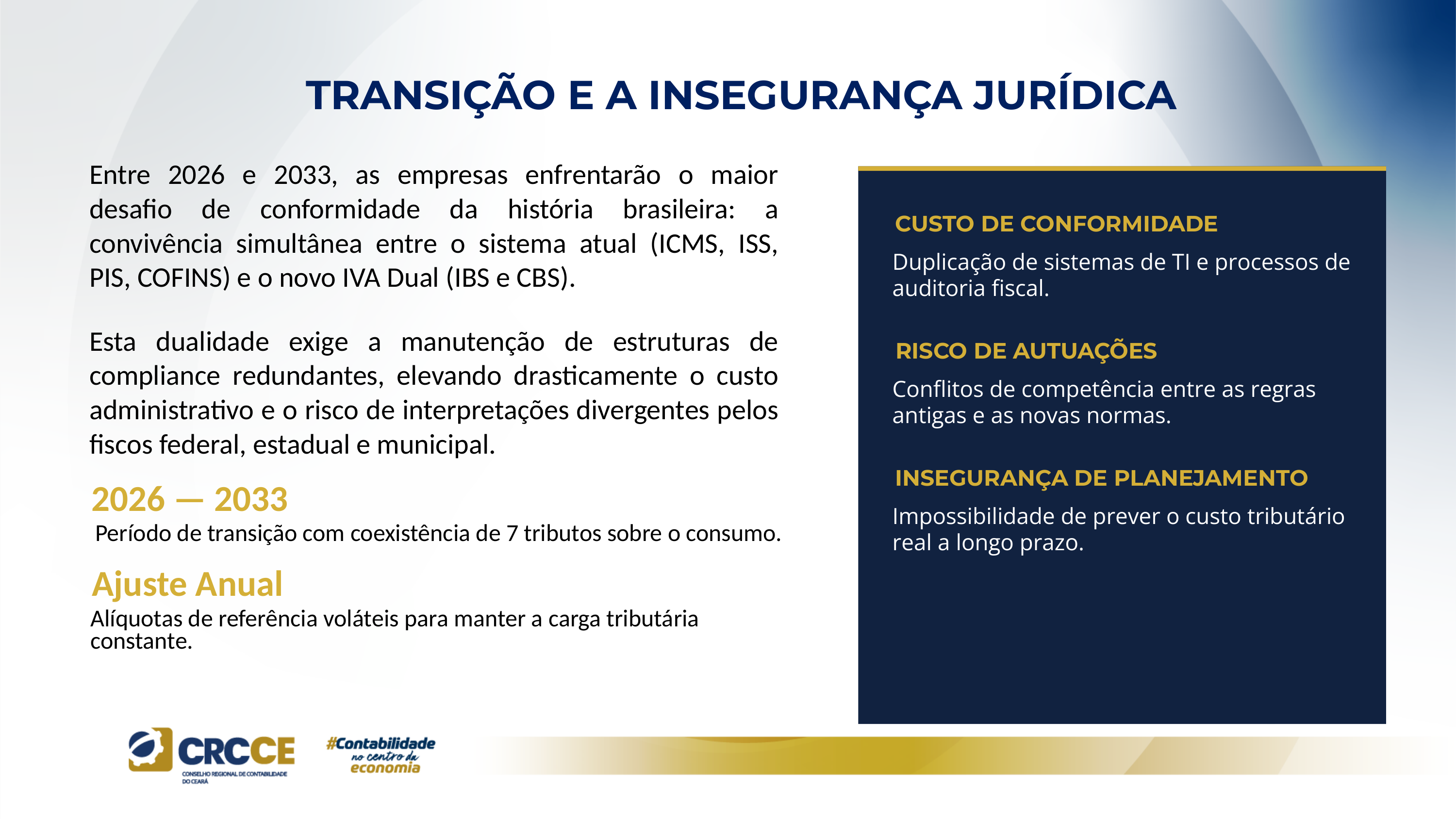

TRANSIÇÃO E A INSEGURANÇA JURÍDICA
Entre 2026 e 2033, as empresas enfrentarão o maior desafio de conformidade da história brasileira: a convivência simultânea entre o sistema atual (ICMS, ISS, PIS, COFINS) e o novo IVA Dual (IBS e CBS).

CUSTO DE CONFORMIDADE
Duplicação de sistemas de TI e processos de auditoria fiscal.
Esta dualidade exige a manutenção de estruturas de compliance redundantes, elevando drasticamente o custo administrativo e o risco de interpretações divergentes pelos fiscos federal, estadual e municipal.
RISCO DE AUTUAÇÕES
Conflitos de competência entre as regras antigas e as novas normas.
INSEGURANÇA DE PLANEJAMENTO
2026 — 2033
Impossibilidade de prever o custo tributário real a longo prazo.
Período de transição com coexistência de 7 tributos sobre o consumo.
Ajuste Anual
Alíquotas de referência voláteis para manter a carga tributária constante.